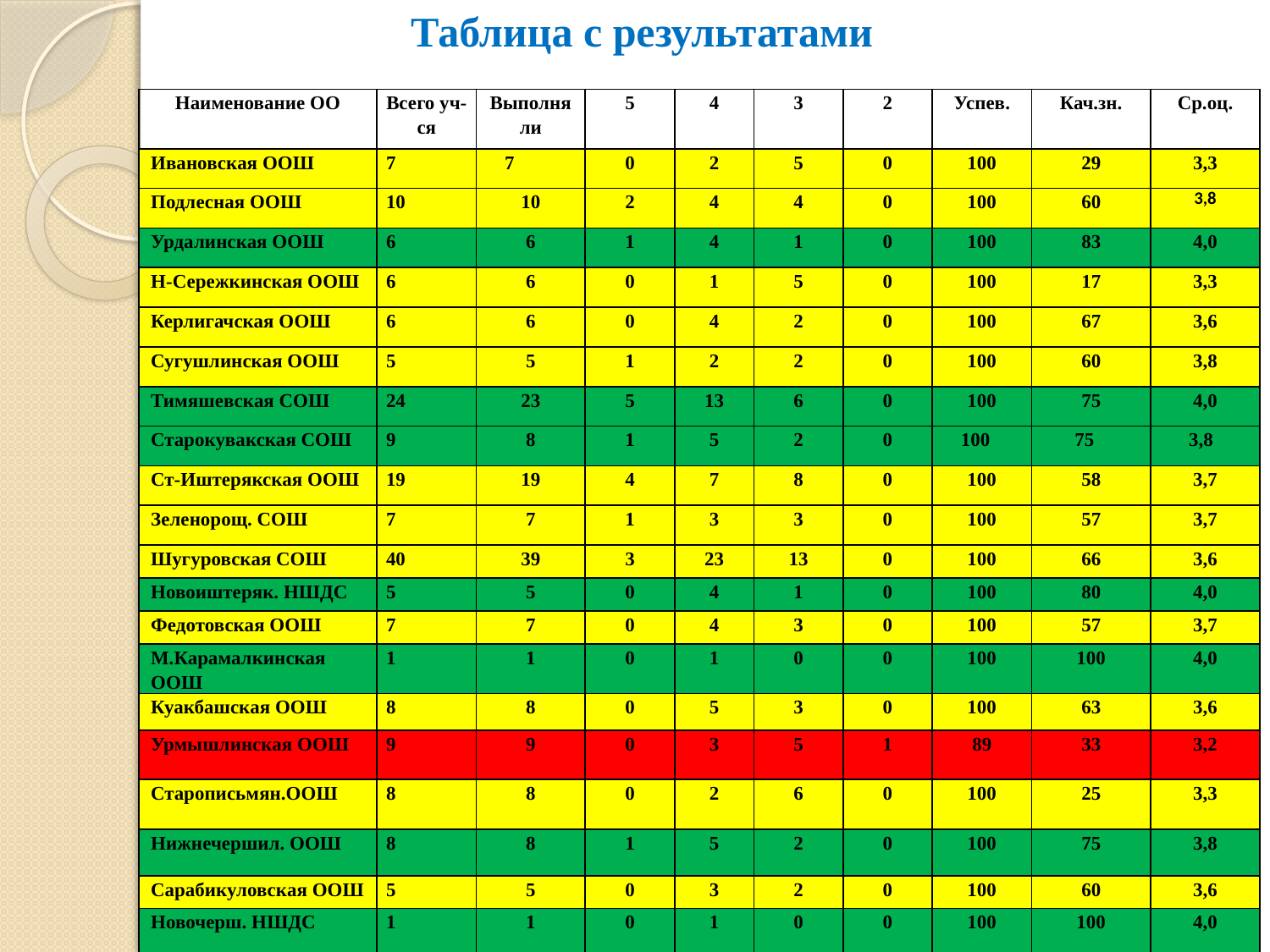

# Таблица с результатами
| Наименование ОО | Всего уч-ся | Выполняли | 5 | 4 | 3 | 2 | Успев. | Кач.зн. | Ср.оц. |
| --- | --- | --- | --- | --- | --- | --- | --- | --- | --- |
| Ивановская ООШ | 7 | 7 | 0 | 2 | 5 | 0 | 100 | 29 | 3,3 |
| Подлесная ООШ | 10 | 10 | 2 | 4 | 4 | 0 | 100 | 60 | 3,8 |
| Урдалинская ООШ | 6 | 6 | 1 | 4 | 1 | 0 | 100 | 83 | 4,0 |
| Н-Сережкинская ООШ | 6 | 6 | 0 | 1 | 5 | 0 | 100 | 17 | 3,3 |
| Керлигачская ООШ | 6 | 6 | 0 | 4 | 2 | 0 | 100 | 67 | 3,6 |
| Сугушлинская ООШ | 5 | 5 | 1 | 2 | 2 | 0 | 100 | 60 | 3,8 |
| Тимяшевская СОШ | 24 | 23 | 5 | 13 | 6 | 0 | 100 | 75 | 4,0 |
| Старокувакская СОШ | 9 | 8 | 1 | 5 | 2 | 0 | 100 | 75 | 3,8 |
| Ст-Иштерякская ООШ | 19 | 19 | 4 | 7 | 8 | 0 | 100 | 58 | 3,7 |
| Зеленорощ. СОШ | 7 | 7 | 1 | 3 | 3 | 0 | 100 | 57 | 3,7 |
| Шугуровская СОШ | 40 | 39 | 3 | 23 | 13 | 0 | 100 | 66 | 3,6 |
| Новоиштеряк. НШДС | 5 | 5 | 0 | 4 | 1 | 0 | 100 | 80 | 4,0 |
| Федотовская ООШ | 7 | 7 | 0 | 4 | 3 | 0 | 100 | 57 | 3,7 |
| М.Карамалкинская ООШ | 1 | 1 | 0 | 1 | 0 | 0 | 100 | 100 | 4,0 |
| Куакбашская ООШ | 8 | 8 | 0 | 5 | 3 | 0 | 100 | 63 | 3,6 |
| Урмышлинская ООШ | 9 | 9 | 0 | 3 | 5 | 1 | 89 | 33 | 3,2 |
| Старописьмян.ООШ | 8 | 8 | 0 | 2 | 6 | 0 | 100 | 25 | 3,3 |
| Нижнечершил. ООШ | 8 | 8 | 1 | 5 | 2 | 0 | 100 | 75 | 3,8 |
| Сарабикуловская ООШ | 5 | 5 | 0 | 3 | 2 | 0 | 100 | 60 | 3,6 |
| Новочерш. НШДС | 1 | 1 | 0 | 1 | 0 | 0 | 100 | 100 | 4,0 |